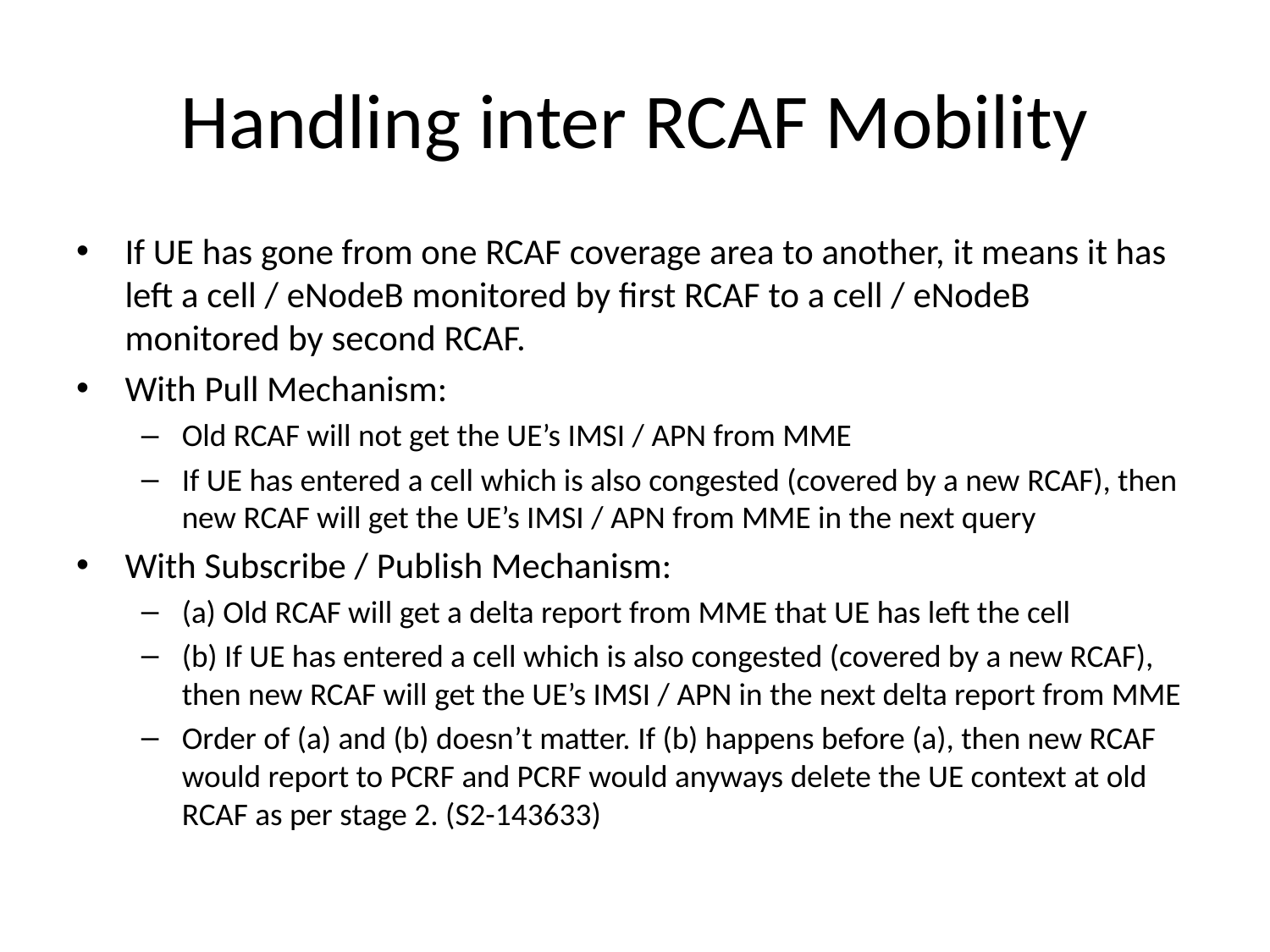

# Handling inter RCAF Mobility
If UE has gone from one RCAF coverage area to another, it means it has left a cell / eNodeB monitored by first RCAF to a cell / eNodeB monitored by second RCAF.
With Pull Mechanism:
Old RCAF will not get the UE’s IMSI / APN from MME
If UE has entered a cell which is also congested (covered by a new RCAF), then new RCAF will get the UE’s IMSI / APN from MME in the next query
With Subscribe / Publish Mechanism:
(a) Old RCAF will get a delta report from MME that UE has left the cell
(b) If UE has entered a cell which is also congested (covered by a new RCAF), then new RCAF will get the UE’s IMSI / APN in the next delta report from MME
Order of (a) and (b) doesn’t matter. If (b) happens before (a), then new RCAF would report to PCRF and PCRF would anyways delete the UE context at old RCAF as per stage 2. (S2-143633)